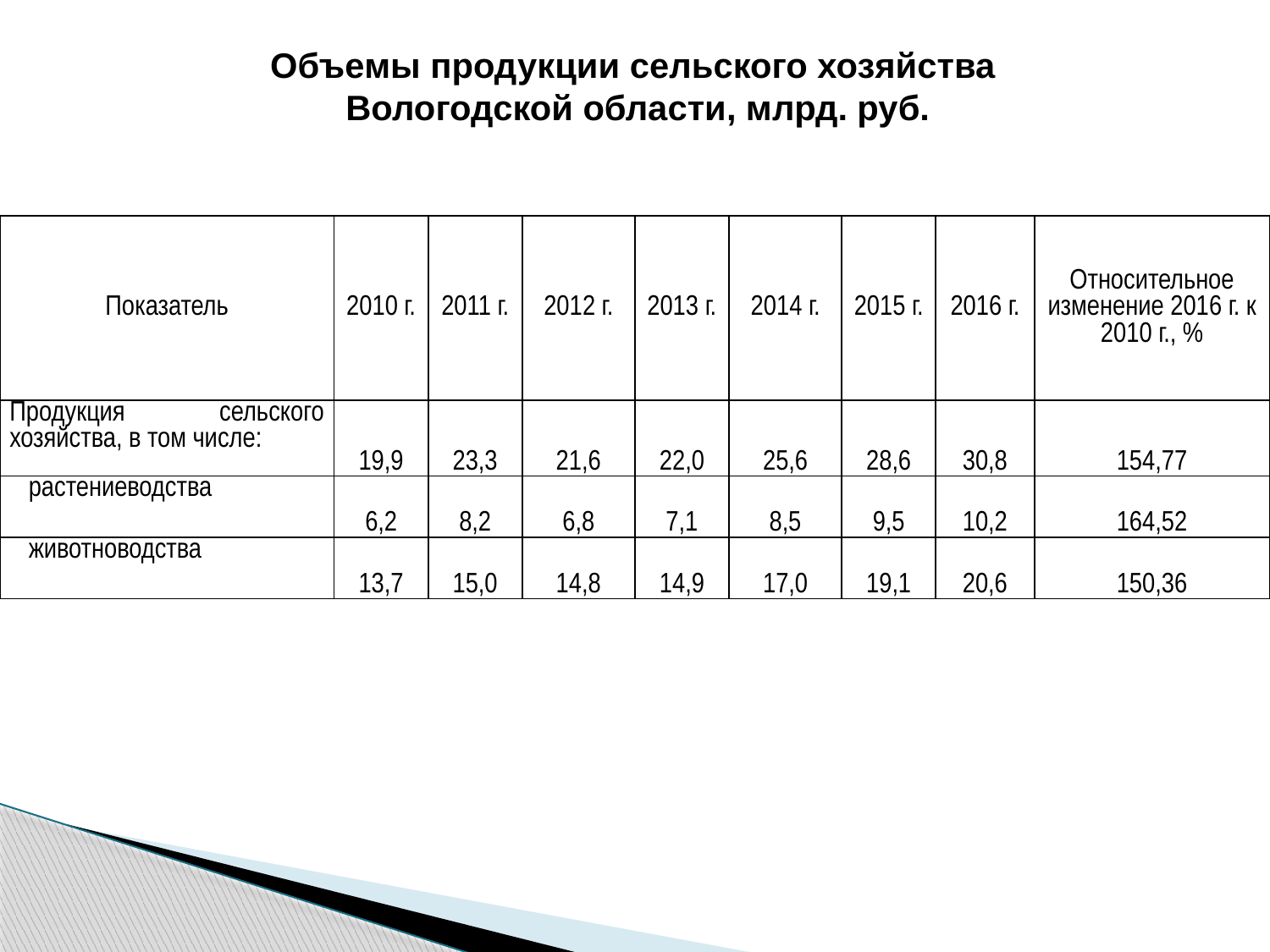

Объемы продукции сельского хозяйства
Вологодской области, млрд. руб.
| Показатель | 2010 г. | 2011 г. | 2012 г. | 2013 г. | 2014 г. | 2015 г. | 2016 г. | Относительное изменение 2016 г. к 2010 г., % |
| --- | --- | --- | --- | --- | --- | --- | --- | --- |
| Продукция сельского хозяйства, в том числе: | 19,9 | 23,3 | 21,6 | 22,0 | 25,6 | 28,6 | 30,8 | 154,77 |
| растениеводства | 6,2 | 8,2 | 6,8 | 7,1 | 8,5 | 9,5 | 10,2 | 164,52 |
| животноводства | 13,7 | 15,0 | 14,8 | 14,9 | 17,0 | 19,1 | 20,6 | 150,36 |